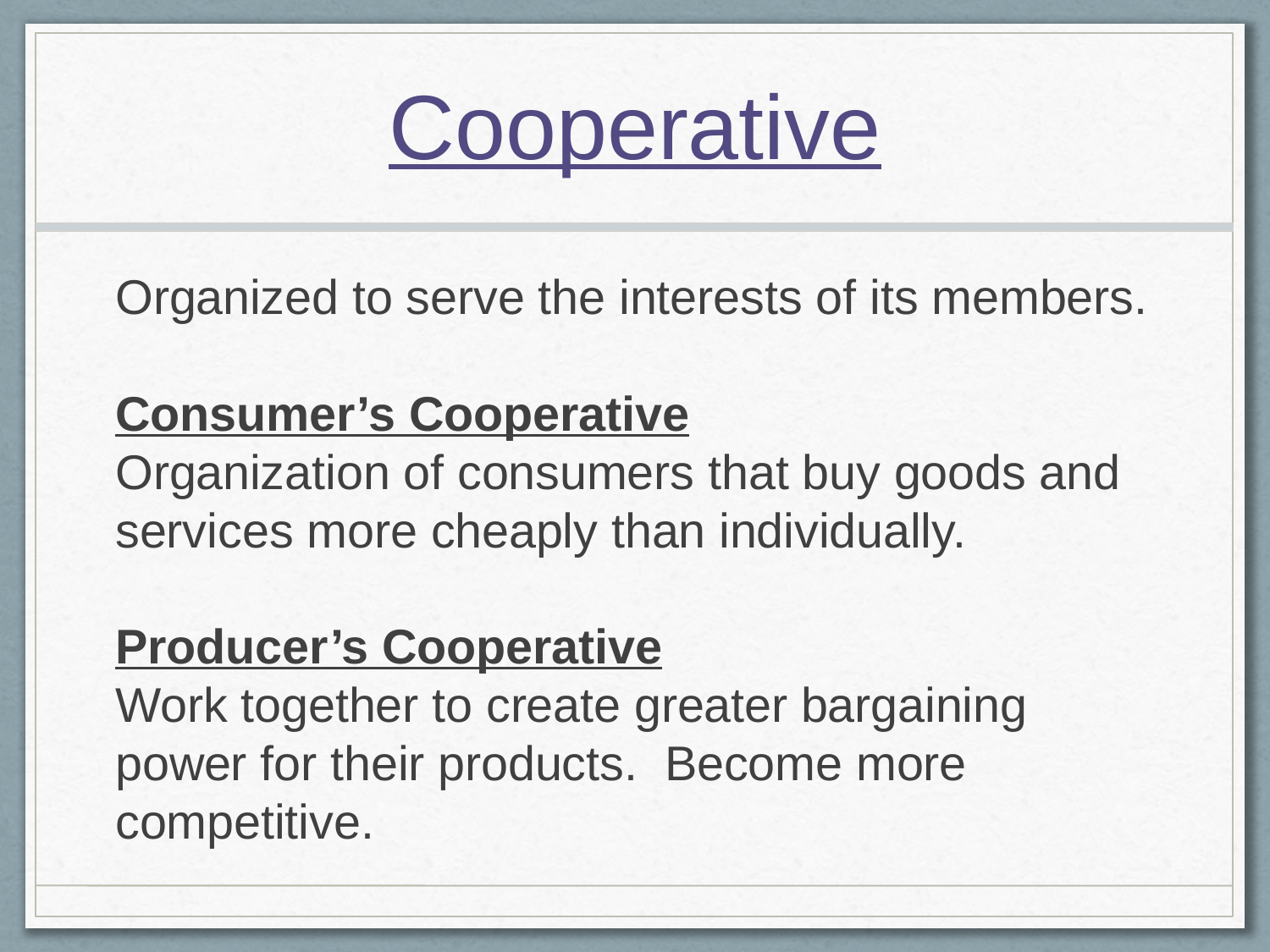

# Cooperative
Organized to serve the interests of its members.

Consumer’s Cooperative
Organization of consumers that buy goods and services more cheaply than individually.

Producer’s Cooperative
Work together to create greater bargaining power for their products.  Become more competitive.